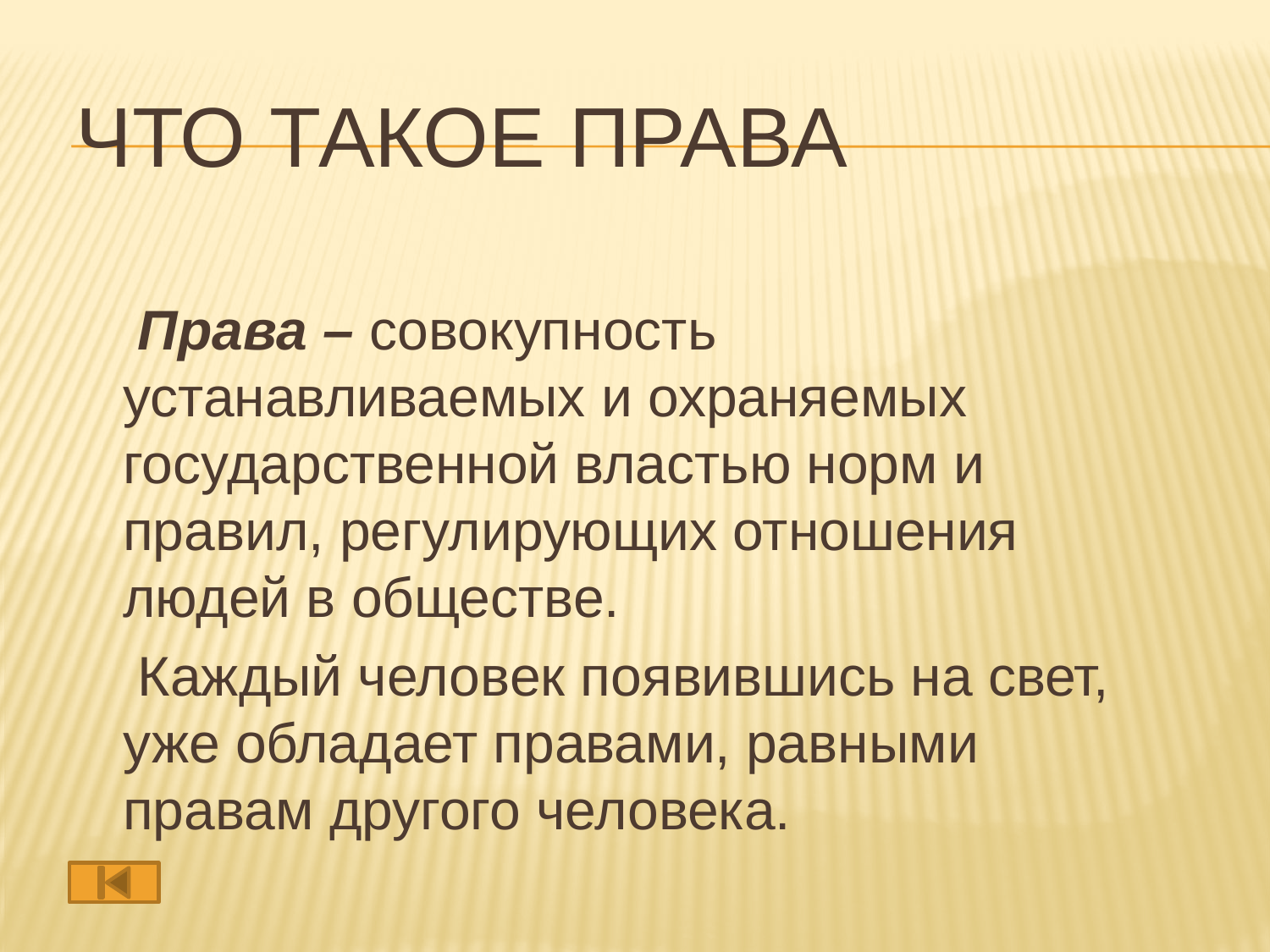

# Что такое права
    Права – совокупность устанавливаемых и охраняемых государственной властью норм и правил, регулирующих отношения людей в обществе.
    Каждый человек появившись на свет, уже обладает правами, равными правам другого человека.